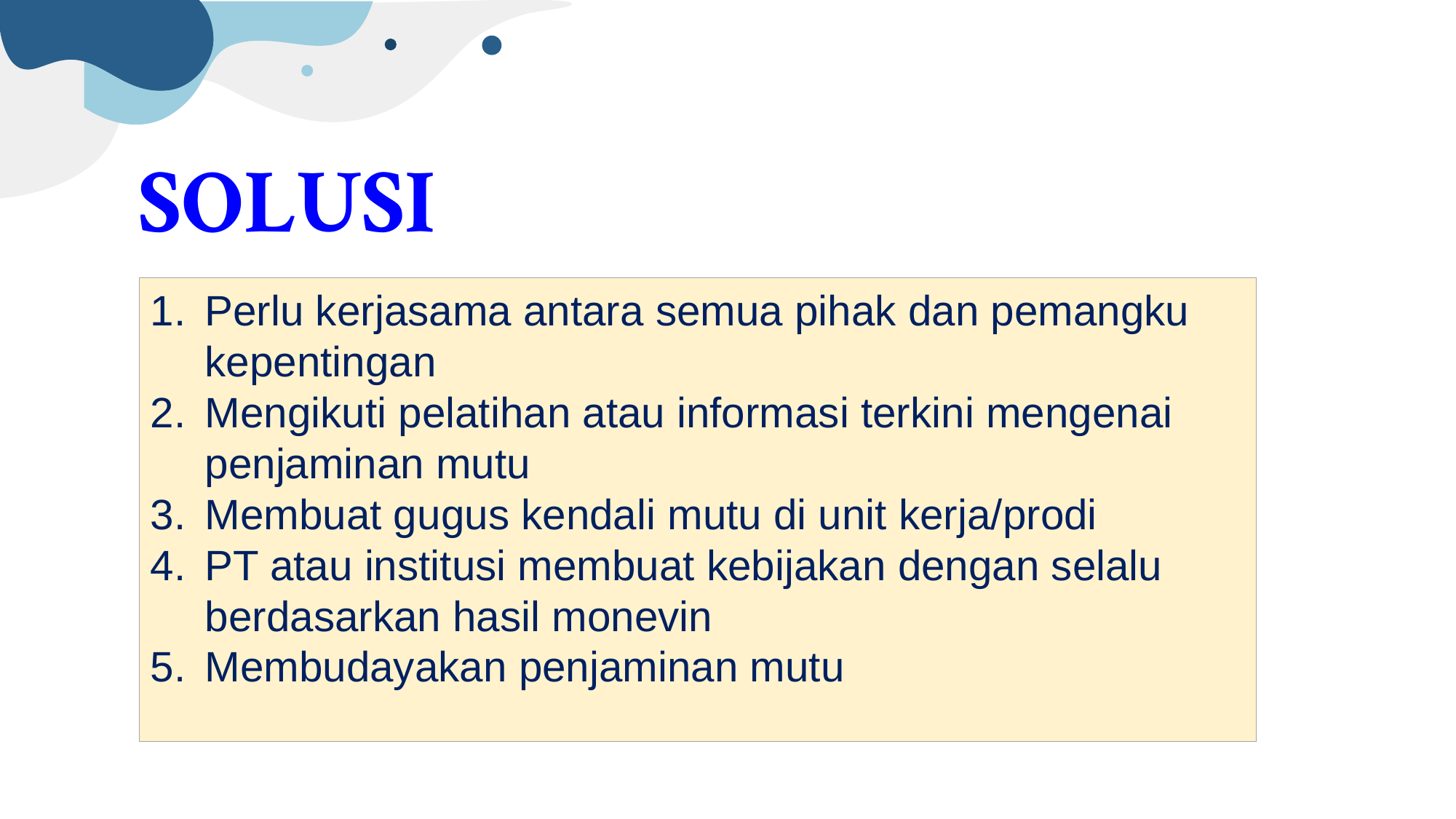

# SOLUSI
Perlu kerjasama antara semua pihak dan pemangku kepentingan
Mengikuti pelatihan atau informasi terkini mengenai penjaminan mutu
Membuat gugus kendali mutu di unit kerja/prodi
PT atau institusi membuat kebijakan dengan selalu berdasarkan hasil monevin
Membudayakan penjaminan mutu